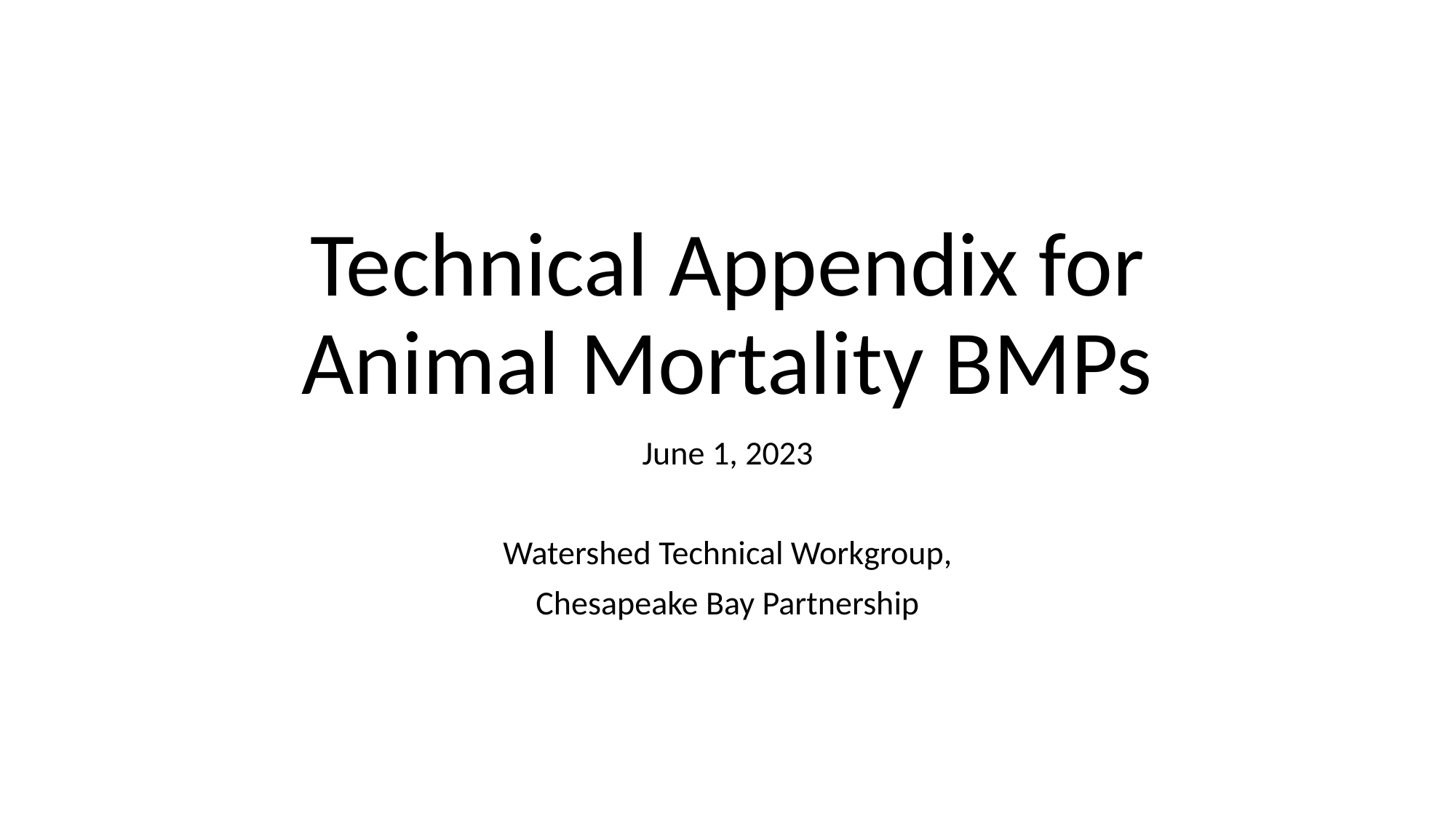

# Technical Appendix for Animal Mortality BMPs
June 1, 2023

Watershed Technical Workgroup,
Chesapeake Bay Partnership